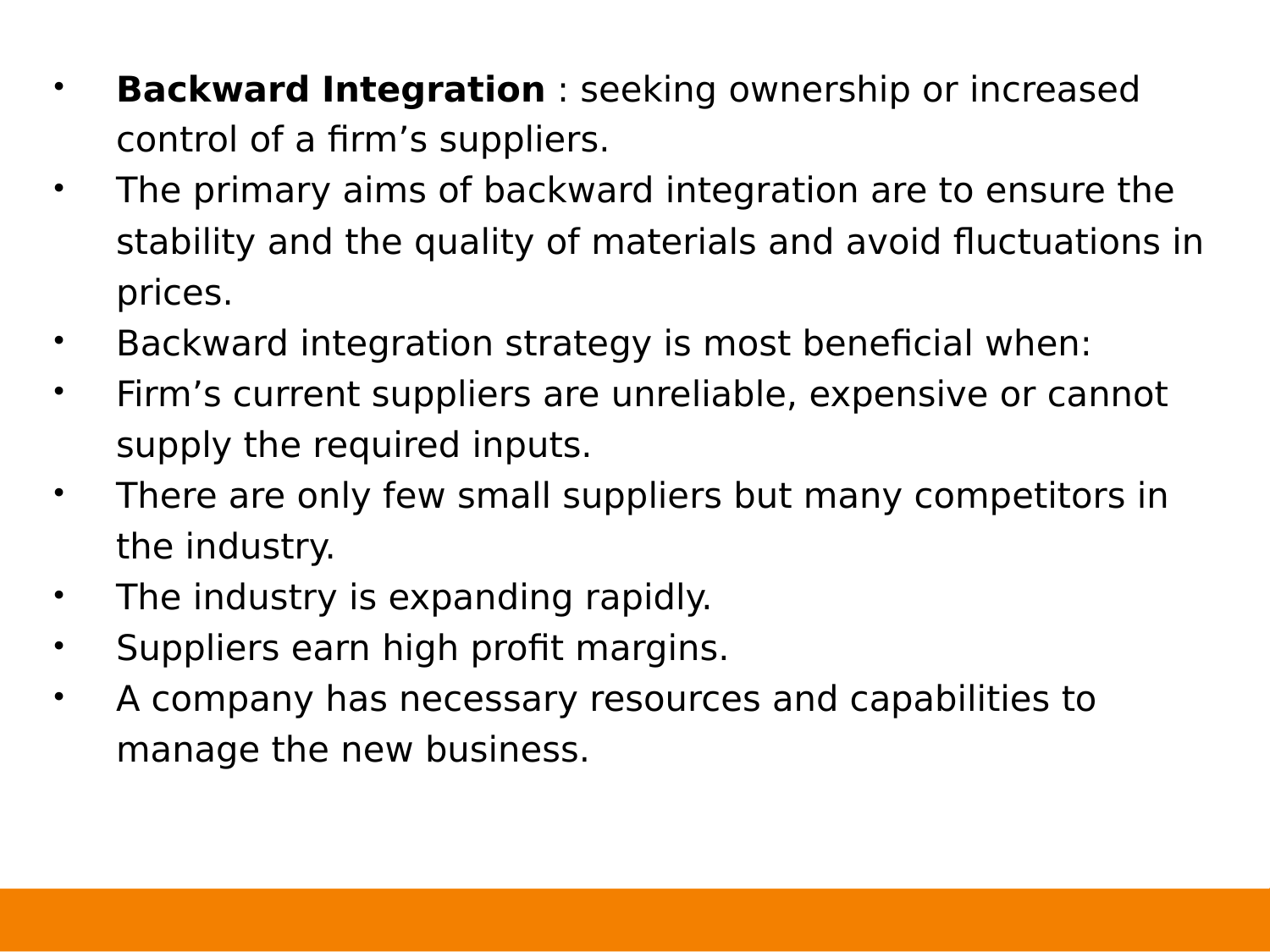

Backward Integration : seeking ownership or increased control of a firm’s suppliers.
The primary aims of backward integration are to ensure the stability and the quality of materials and avoid fluctuations in prices.
Backward integration strategy is most beneficial when:
Firm’s current suppliers are unreliable, expensive or cannot supply the required inputs.
There are only few small suppliers but many competitors in the industry.
The industry is expanding rapidly.
Suppliers earn high profit margins.
A company has necessary resources and capabilities to manage the new business.